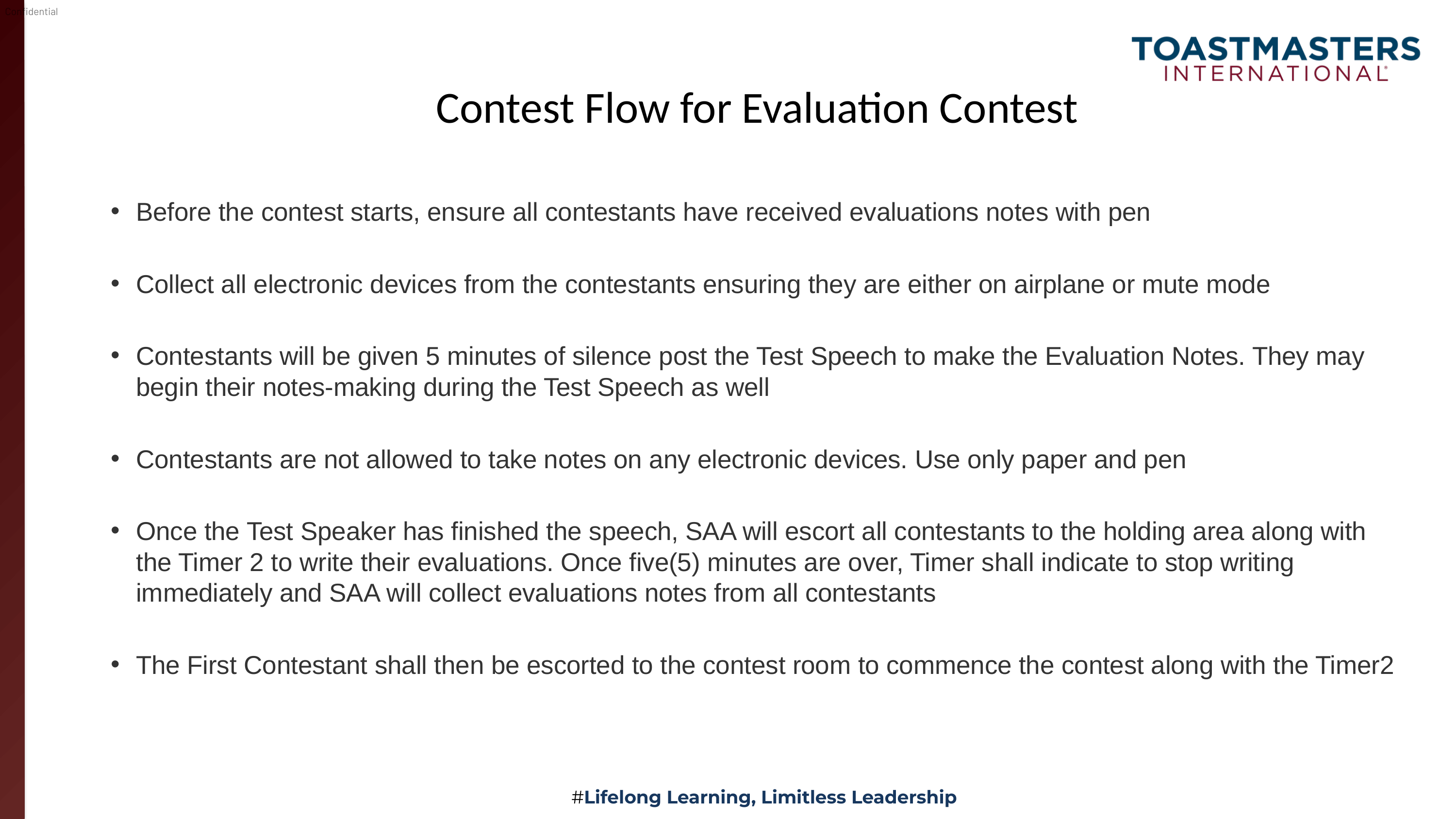

# Contest Flow for Evaluation Contest
Before the contest starts, ensure all contestants have received evaluations notes with pen

Collect all electronic devices from the contestants ensuring they are either on airplane or mute mode

Contestants will be given 5 minutes of silence post the Test Speech to make the Evaluation Notes. They may begin their notes-making during the Test Speech as well

Contestants are not allowed to take notes on any electronic devices. Use only paper and pen

Once the Test Speaker has finished the speech, SAA will escort all contestants to the holding area along with the Timer 2 to write their evaluations. Once five(5) minutes are over, Timer shall indicate to stop writing immediately and SAA will collect evaluations notes from all contestants

The First Contestant shall then be escorted to the contest room to commence the contest along with the Timer2